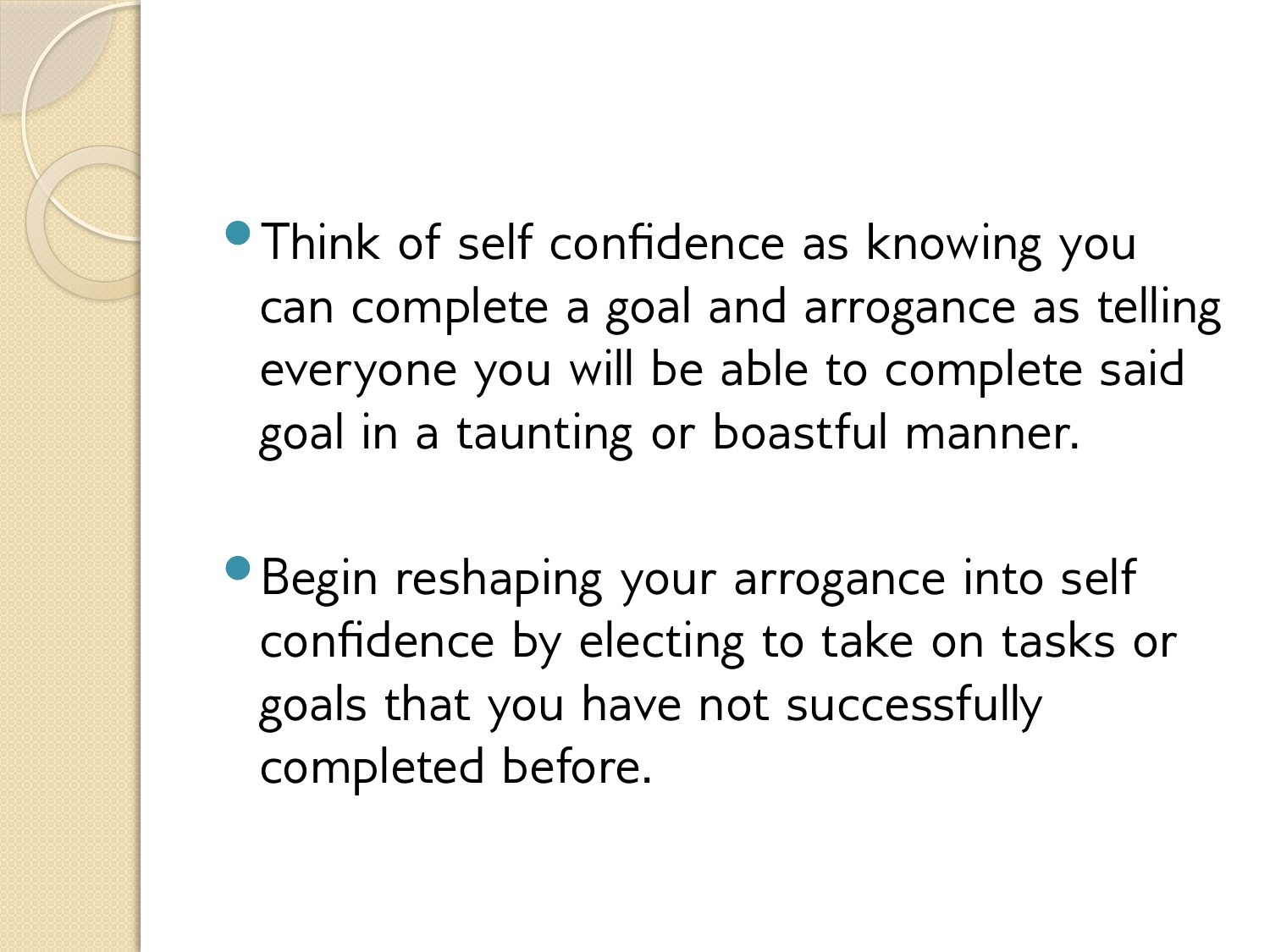

#
Think of self confidence as knowing you can complete a goal and arrogance as telling everyone you will be able to complete said goal in a taunting or boastful manner.

Begin reshaping your arrogance into self confidence by electing to take on tasks or goals that you have not successfully completed before.